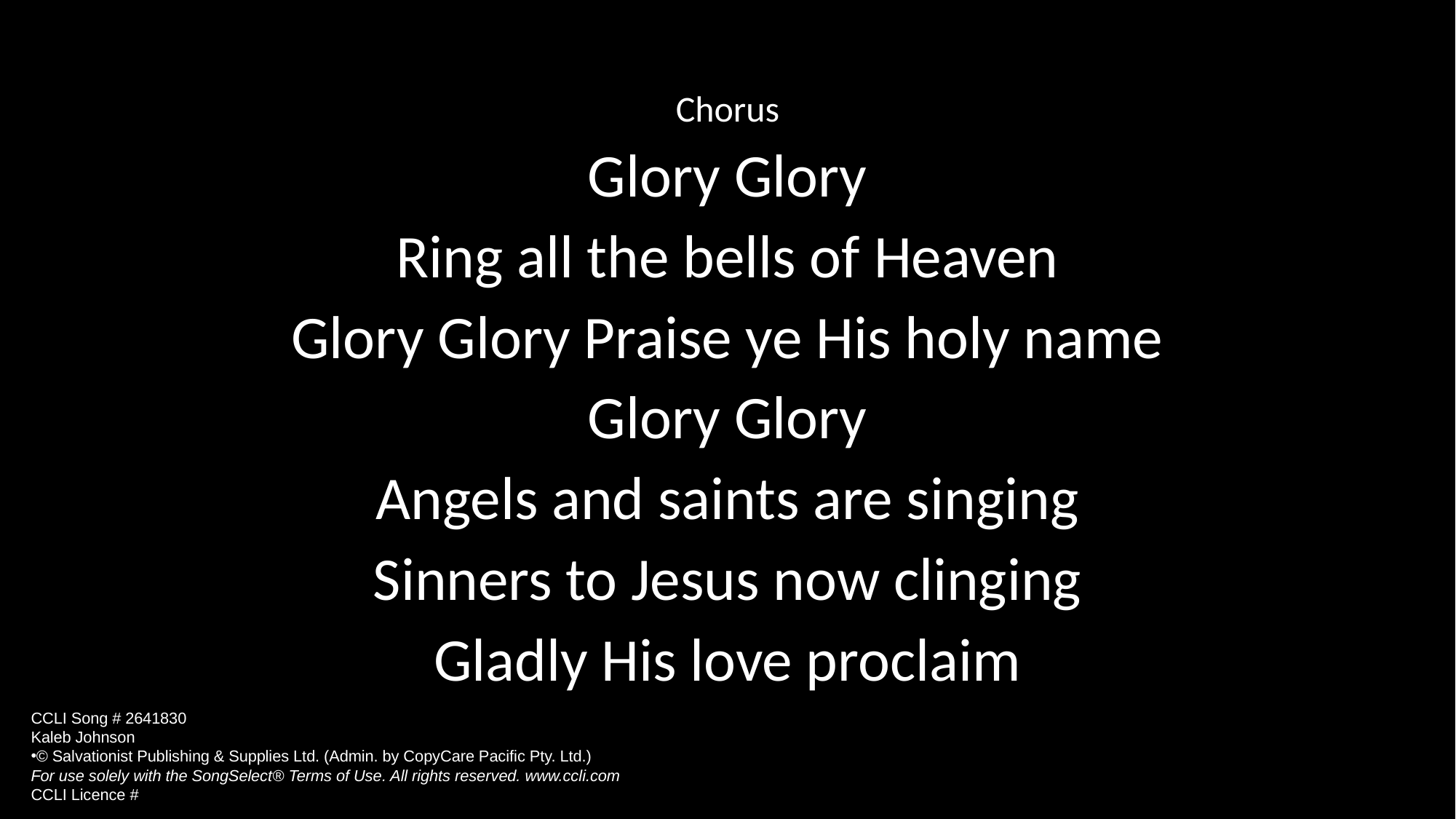

Chorus
Glory Glory
Ring all the bells of Heaven
Glory Glory Praise ye His holy name
Glory Glory
Angels and saints are singing
Sinners to Jesus now clinging
Gladly His love proclaim
CCLI Song # 2641830
Kaleb Johnson
© Salvationist Publishing & Supplies Ltd. (Admin. by CopyCare Pacific Pty. Ltd.)
For use solely with the SongSelect® Terms of Use. All rights reserved. www.ccli.com
CCLI Licence #